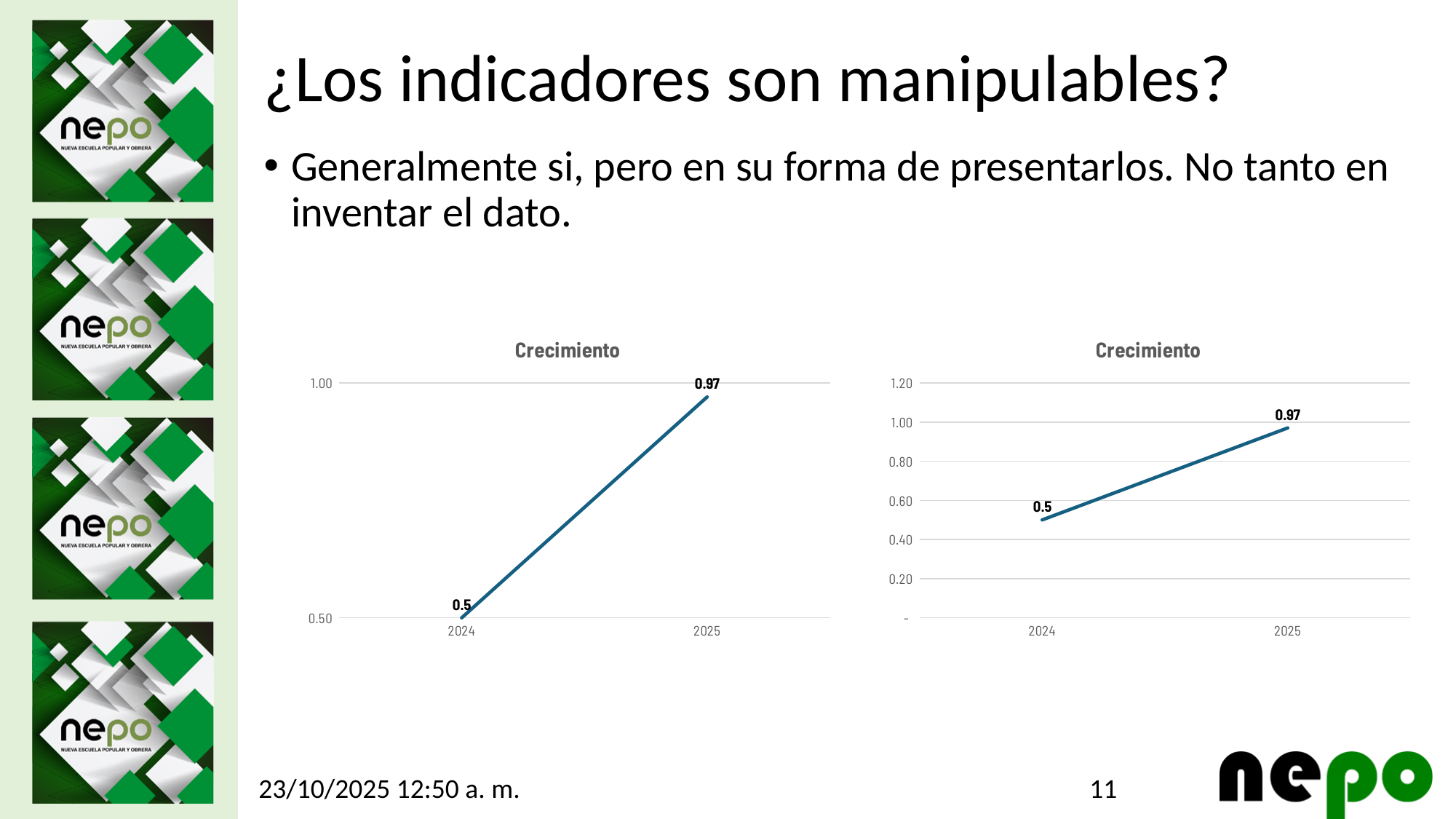

# ¿Los indicadores son manipulables?
Generalmente si, pero en su forma de presentarlos. No tanto en inventar el dato.

### Chart: Crecimiento

| Category |  |  |
|---|---|---|
| 2024 | 0.5 | 0.5 |
| 2025 | 0.97 | 0.97 |

### Chart: Crecimiento

| Category |  |  |
|---|---|---|
| 2024 | 0.5 | 0.5 |
| 2025 | 0.97 | 0.97 |
11
23/10/2025 12:50 a. m.